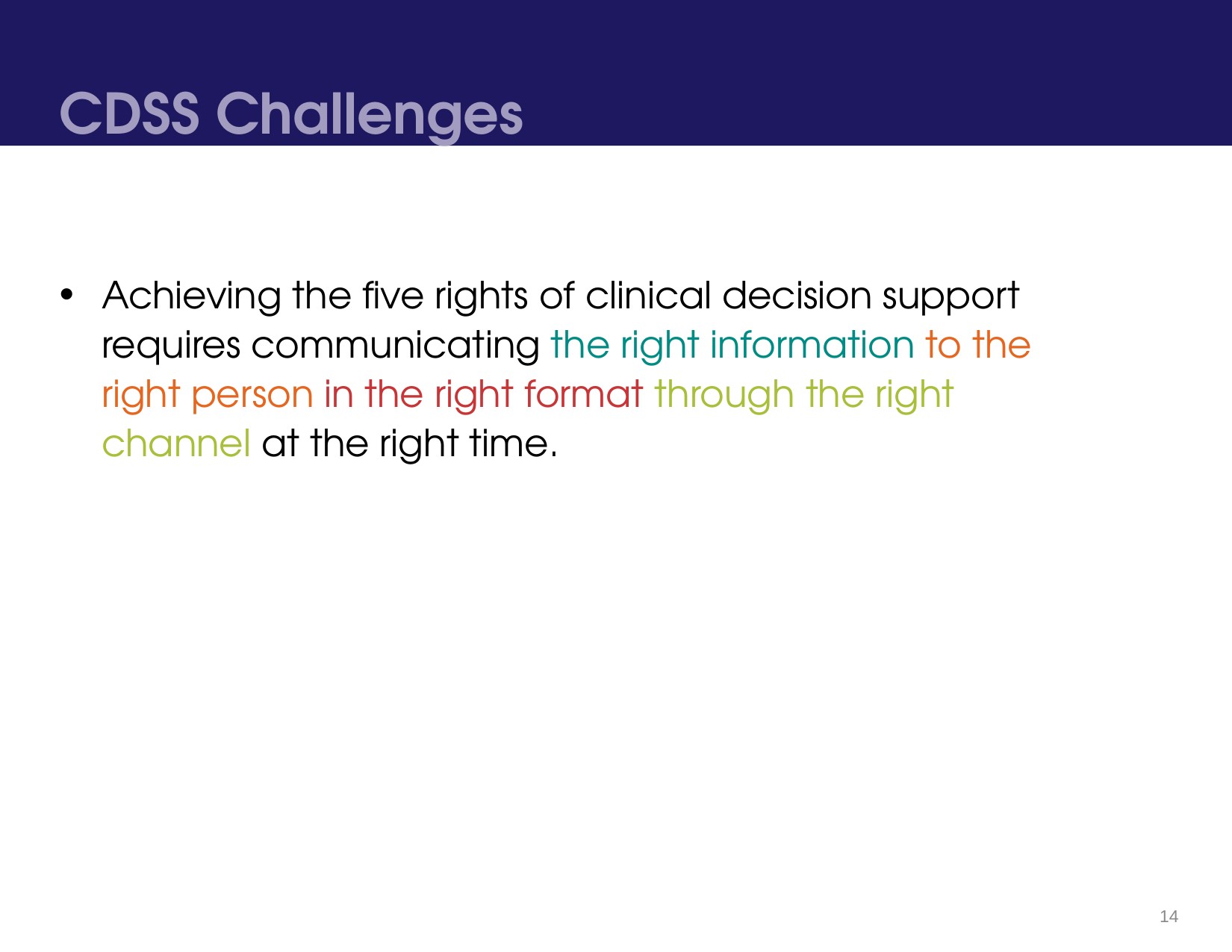

# CDSS Challenges
Achieving the five rights of clinical decision support requires communicating the right information to the right person in the right format through the right channel at the right time.